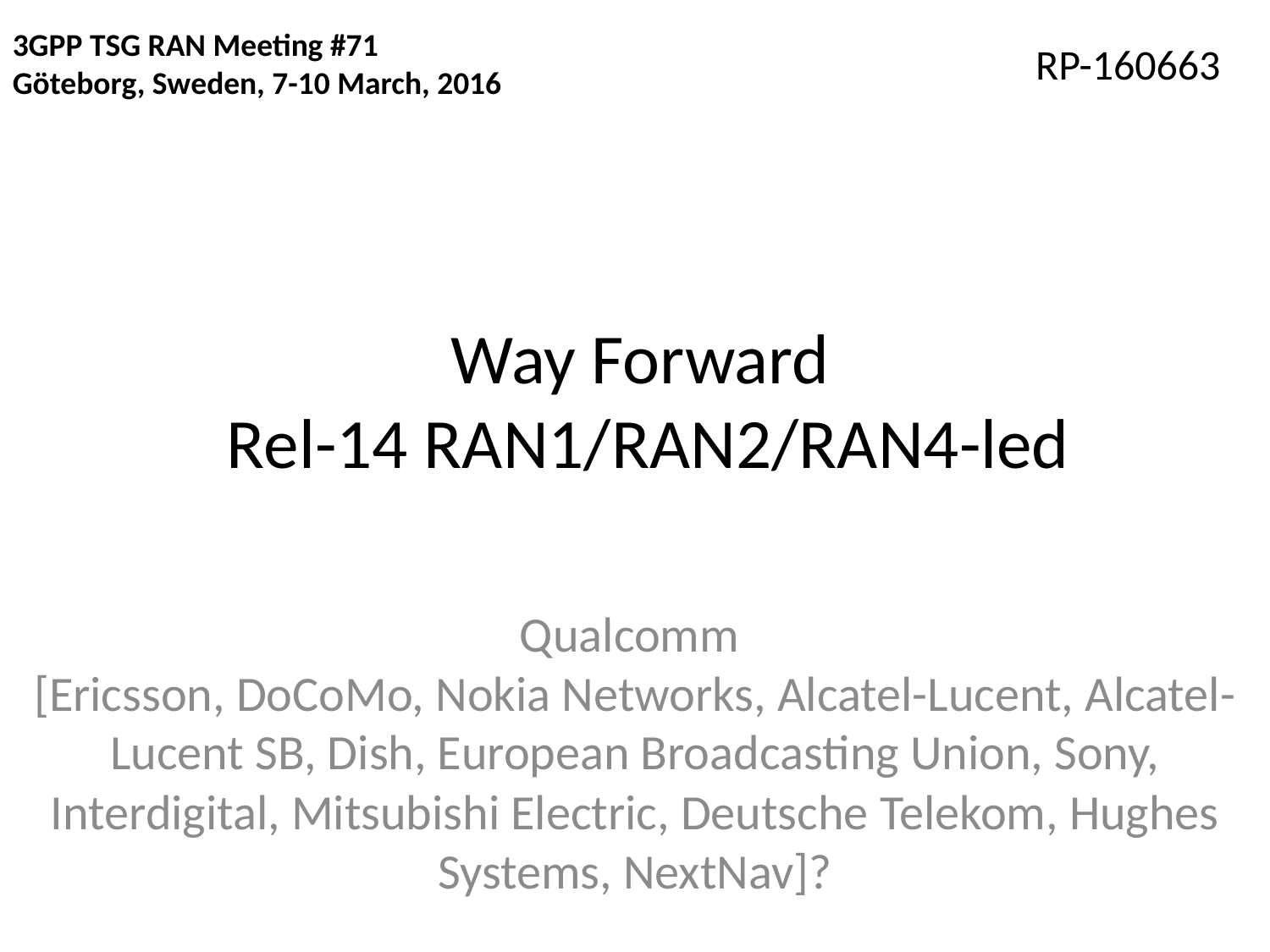

3GPP TSG RAN Meeting #71
Göteborg, Sweden, 7-10 March, 2016
RP-160663
# Way Forward Rel-14 RAN1/RAN2/RAN4-led
Qualcomm
[Ericsson, DoCoMo, Nokia Networks, Alcatel-Lucent, Alcatel-Lucent SB, Dish, European Broadcasting Union, Sony, Interdigital, Mitsubishi Electric, Deutsche Telekom, Hughes Systems, NextNav]?